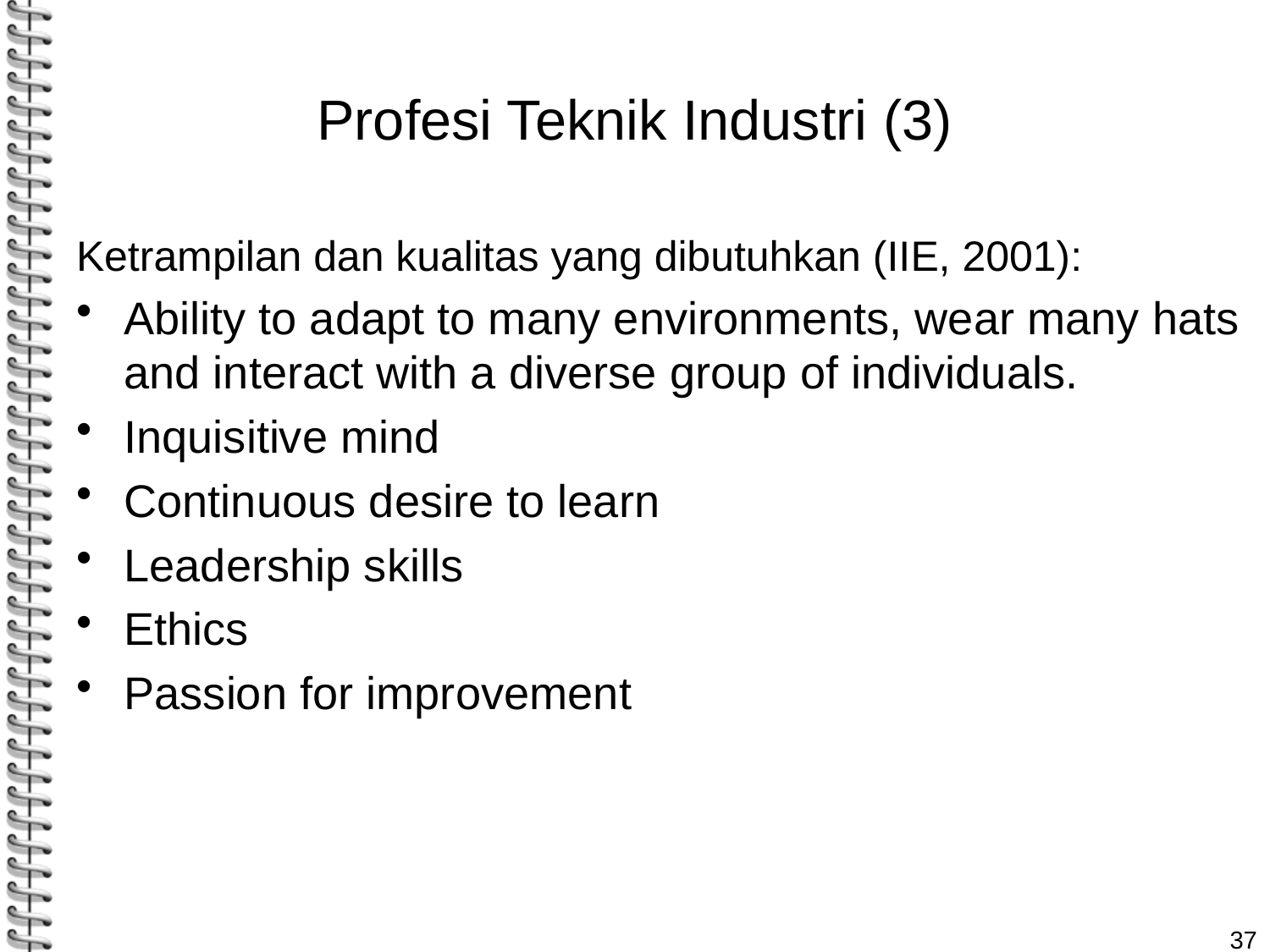

# Profesi Teknik Industri (3)
Ketrampilan dan kualitas yang dibutuhkan (IIE, 2001):
Ability to adapt to many environments, wear many hats and interact with a diverse group of individuals.
Inquisitive mind
Continuous desire to learn
Leadership skills
Ethics
Passion for improvement

37